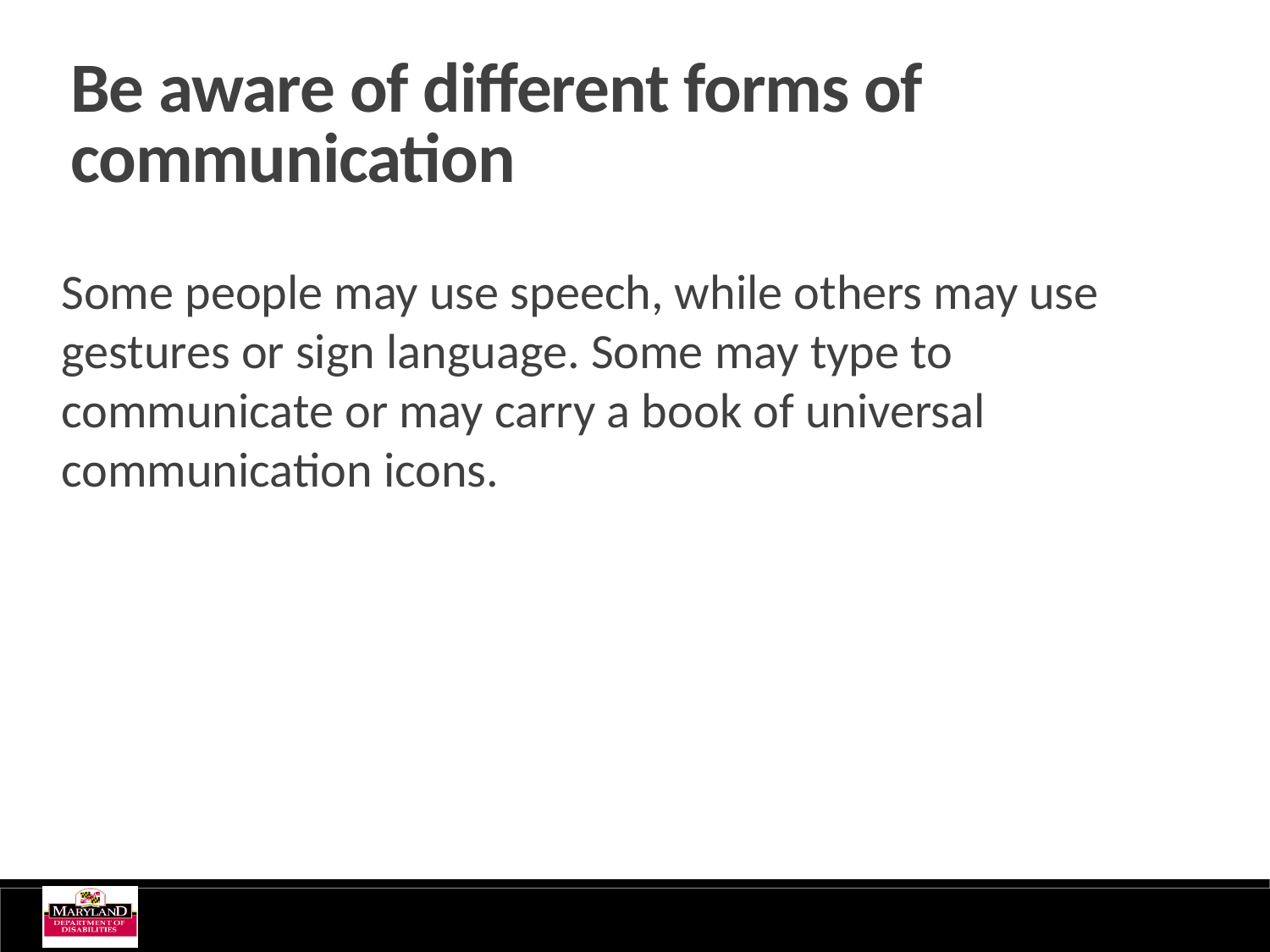

Be aware of different forms of communication

Some people may use speech, while others may use gestures or sign language. Some may type to communicate or may carry a book of universal communication icons.